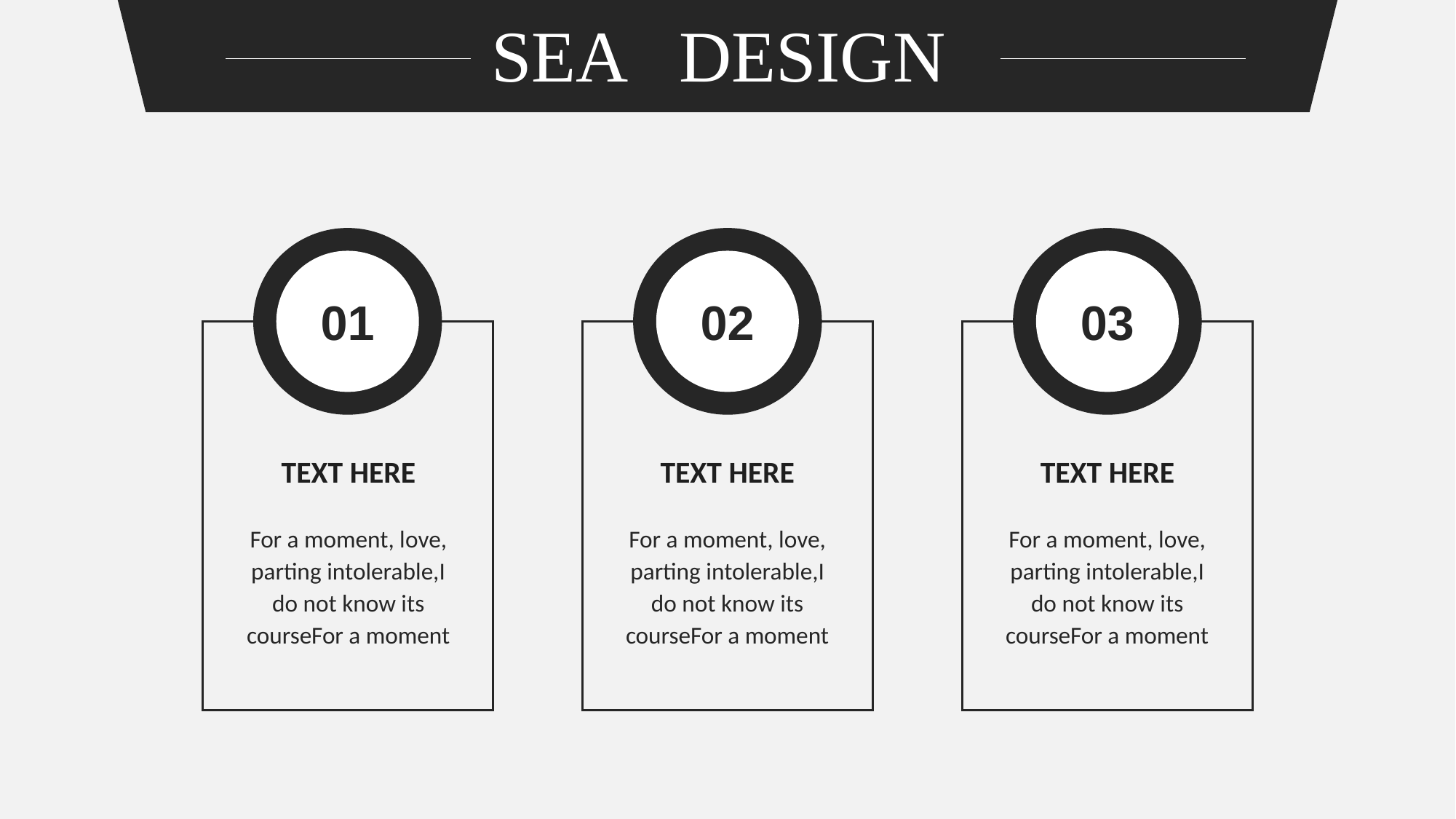

SEA   DESIGN

01

02

03

TEXT HERE
For a moment, love, parting intolerable,I do not know its courseFor a moment
TEXT HERE
For a moment, love, parting intolerable,I do not know its courseFor a moment
TEXT HERE
For a moment, love, parting intolerable,I do not know its courseFor a moment